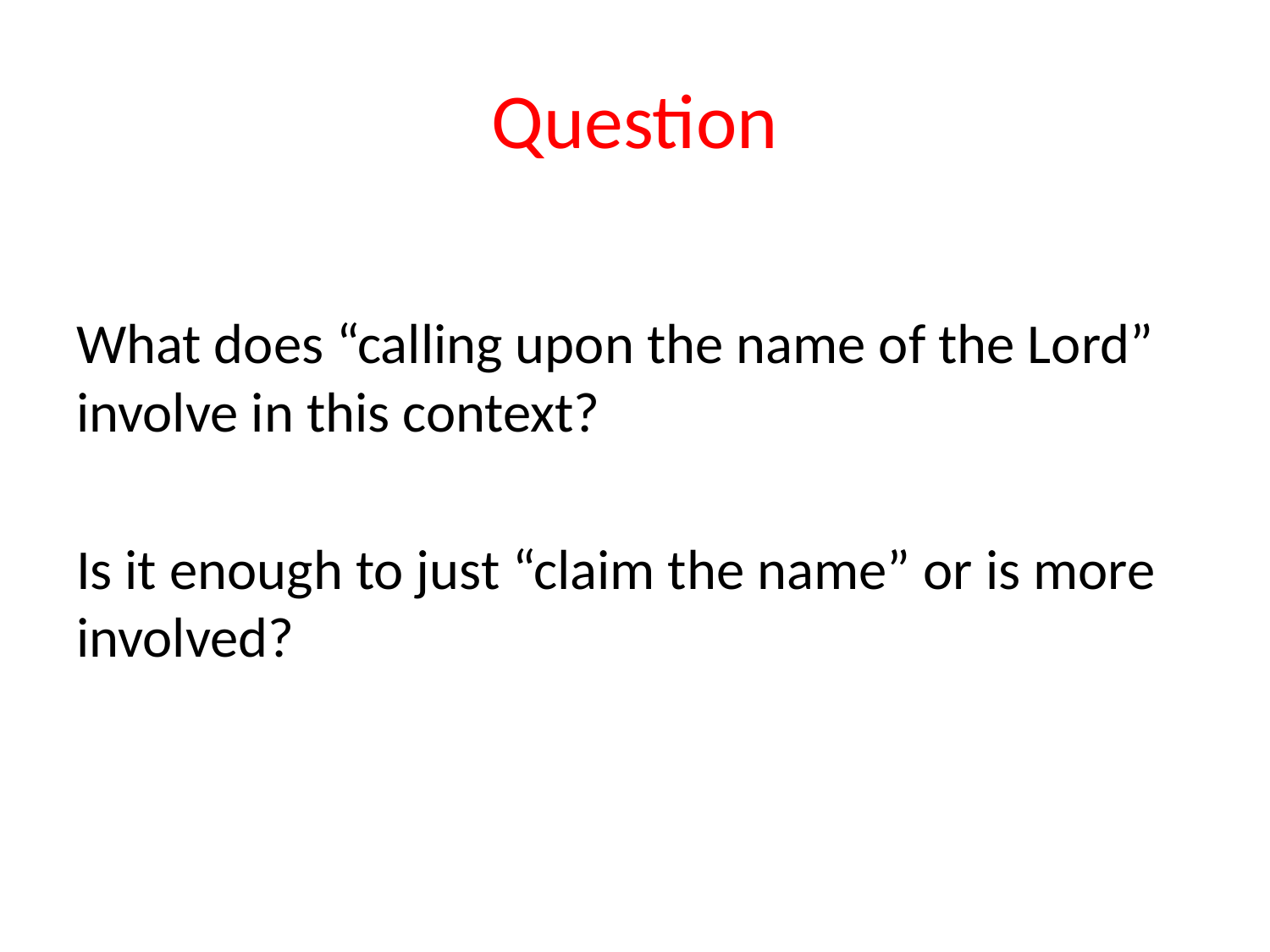

# Question

What does “calling upon the name of the Lord” involve in this context?

Is it enough to just “claim the name” or is more involved?